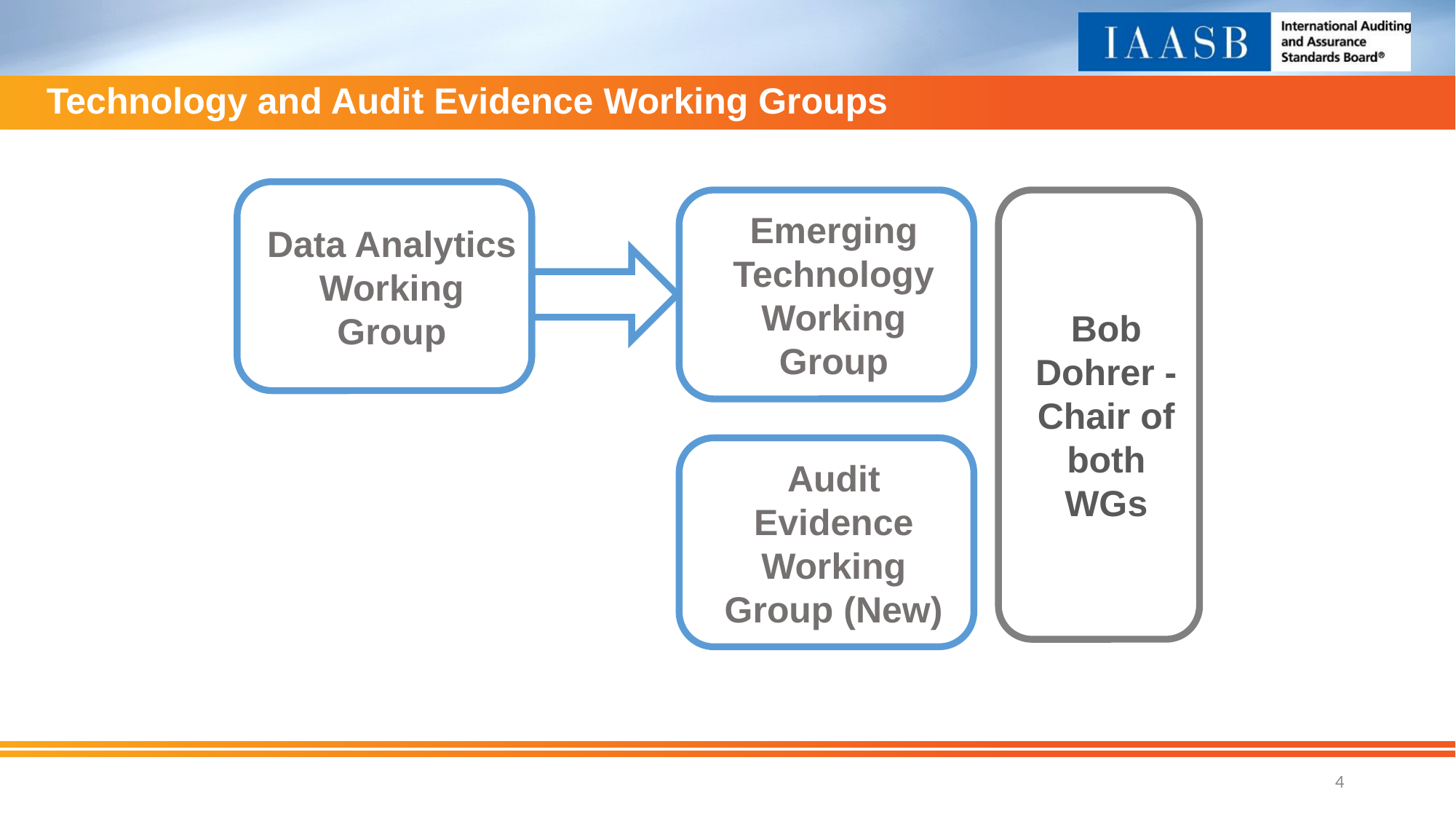

Technology and Audit Evidence Working Groups
Data Analytics Working Group
Emerging Technology Working Group
Bob Dohrer - Chair of both WGs

Audit Evidence Working Group (New)
4